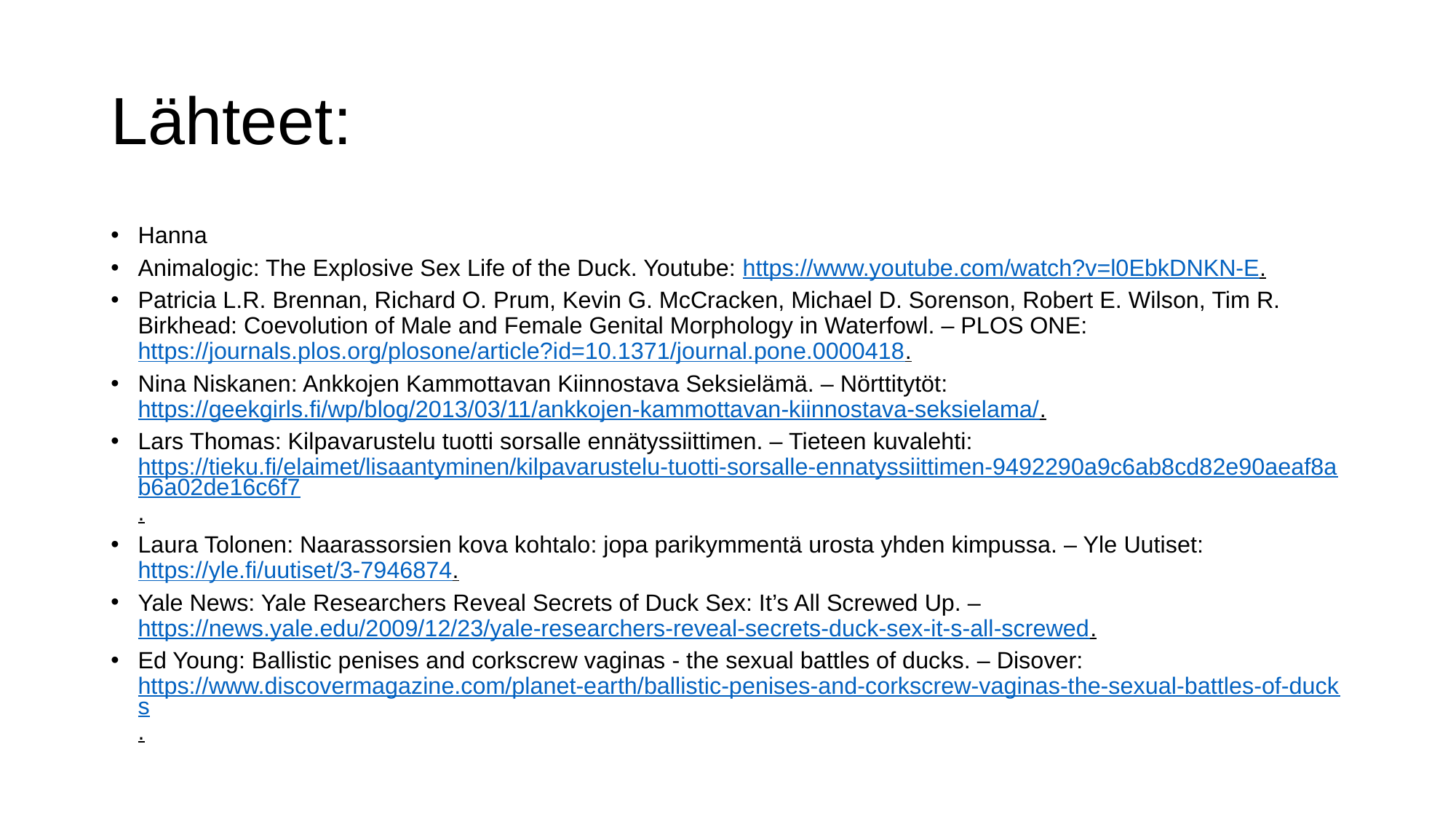

# Lähteet:
Hanna
Animalogic: The Explosive Sex Life of the Duck. Youtube: https://www.youtube.com/watch?v=l0EbkDNKN-E.
Patricia L.R. Brennan, Richard O. Prum, Kevin G. McCracken, Michael D. Sorenson, Robert E. Wilson, Tim R. Birkhead: Coevolution of Male and Female Genital Morphology in Waterfowl. – PLOS ONE: https://journals.plos.org/plosone/article?id=10.1371/journal.pone.0000418.
Nina Niskanen: Ankkojen Kammottavan Kiinnostava Seksielämä. – Nörttitytöt: https://geekgirls.fi/wp/blog/2013/03/11/ankkojen-kammottavan-kiinnostava-seksielama/.
Lars Thomas: Kilpavarustelu tuotti sorsalle ennätyssiittimen. – Tieteen kuvalehti: https://tieku.fi/elaimet/lisaantyminen/kilpavarustelu-tuotti-sorsalle-ennatyssiittimen-9492290a9c6ab8cd82e90aeaf8ab6a02de16c6f7.
Laura Tolonen: Naarassorsien kova kohtalo: jopa parikymmentä urosta yhden kimpussa. – Yle Uutiset: https://yle.fi/uutiset/3-7946874.
Yale News: Yale Researchers Reveal Secrets of Duck Sex: It’s All Screwed Up. – https://news.yale.edu/2009/12/23/yale-researchers-reveal-secrets-duck-sex-it-s-all-screwed.
Ed Young: Ballistic penises and corkscrew vaginas - the sexual battles of ducks. – Disover: https://www.discovermagazine.com/planet-earth/ballistic-penises-and-corkscrew-vaginas-the-sexual-battles-of-ducks.